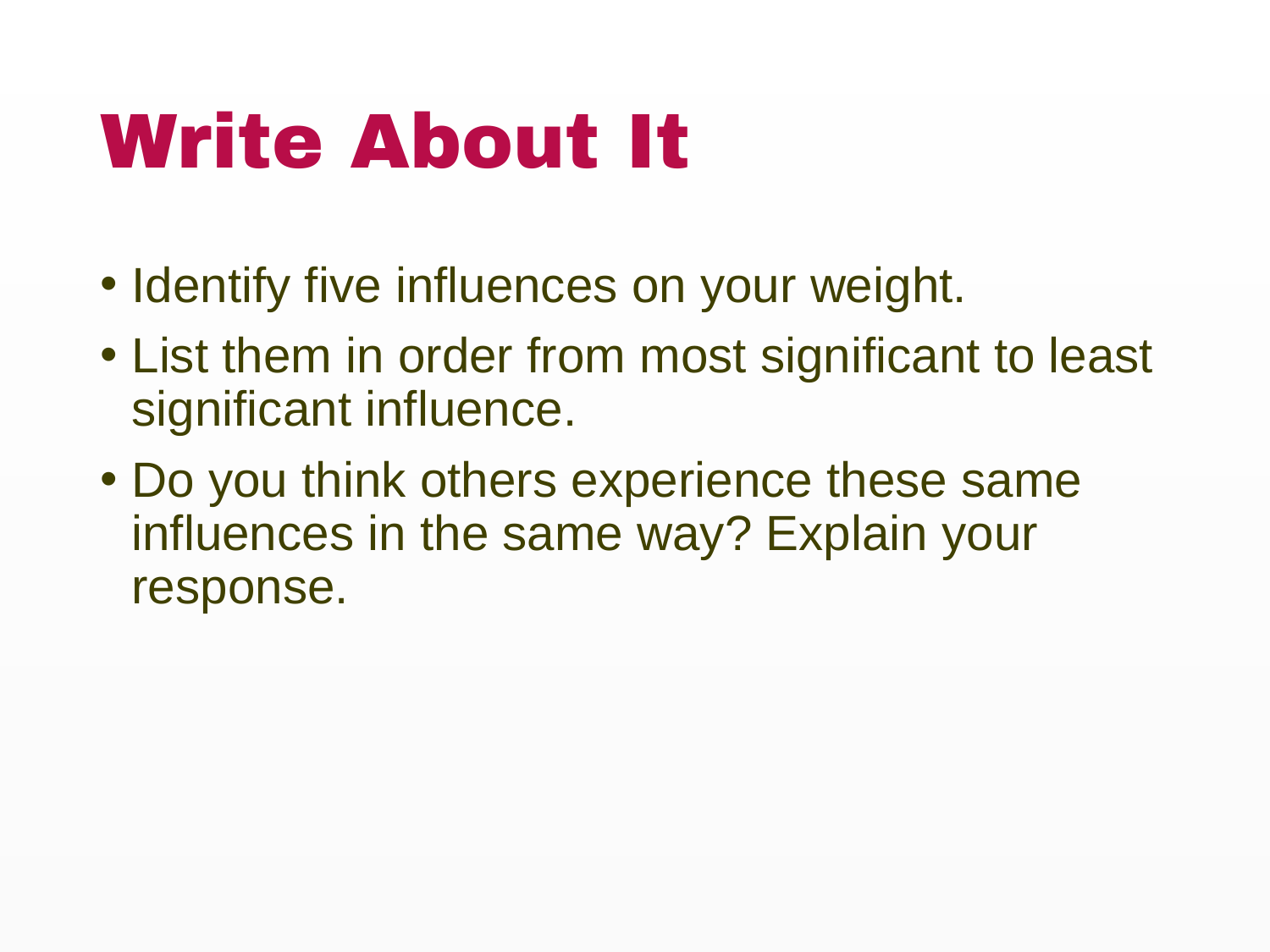

# Write About It
Identify five influences on your weight.
List them in order from most significant to least significant influence.
Do you think others experience these same influences in the same way? Explain your response.